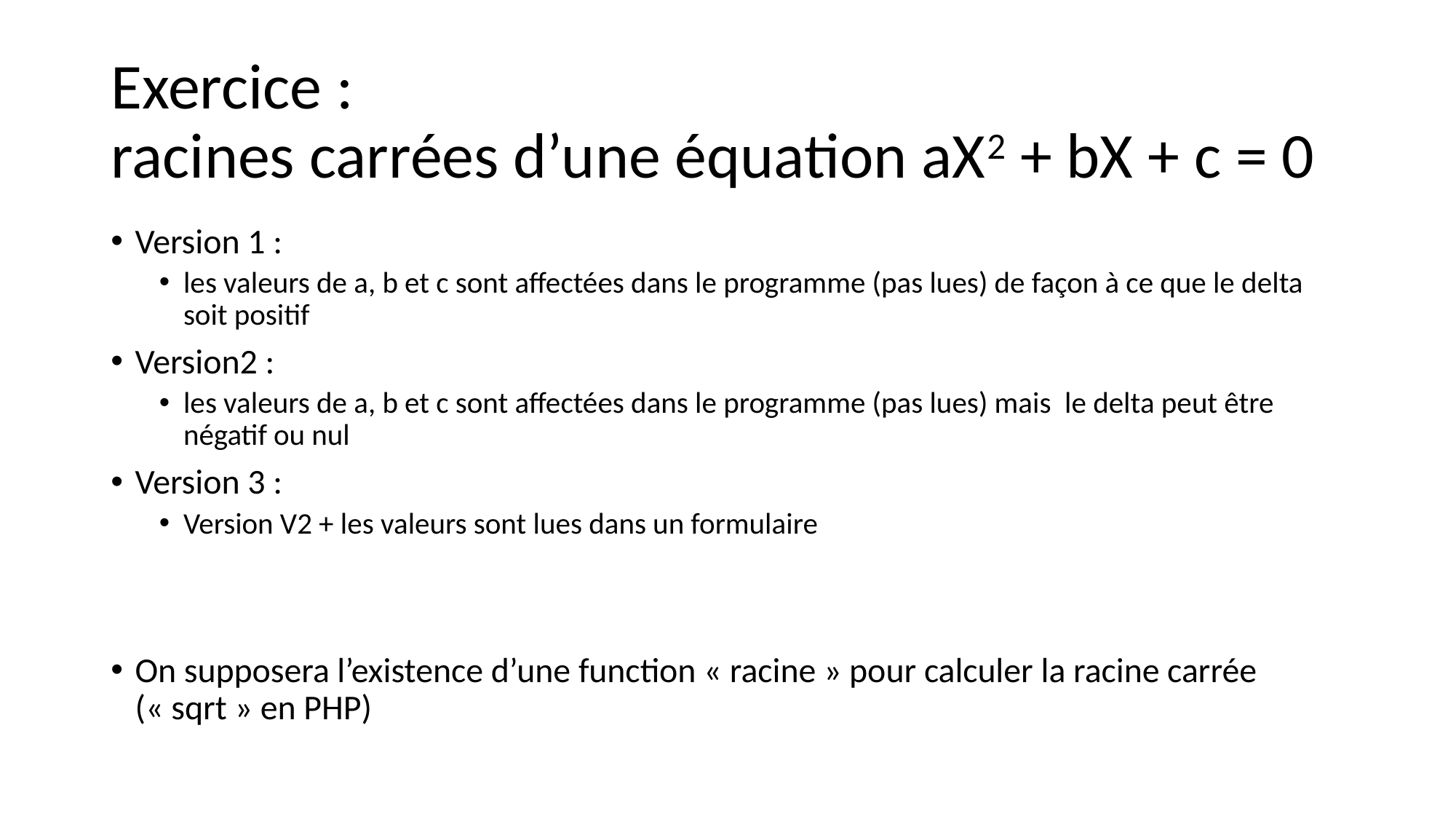

# Exercice : racines carrées d’une équation aX2 + bX + c = 0
Version 1 :
les valeurs de a, b et c sont affectées dans le programme (pas lues) de façon à ce que le delta soit positif
Version2 :
les valeurs de a, b et c sont affectées dans le programme (pas lues) mais  le delta peut être négatif ou nul
Version 3 :
Version V2 + les valeurs sont lues dans un formulaire

On supposera l’existence d’une function « racine » pour calculer la racine carrée (« sqrt » en PHP)